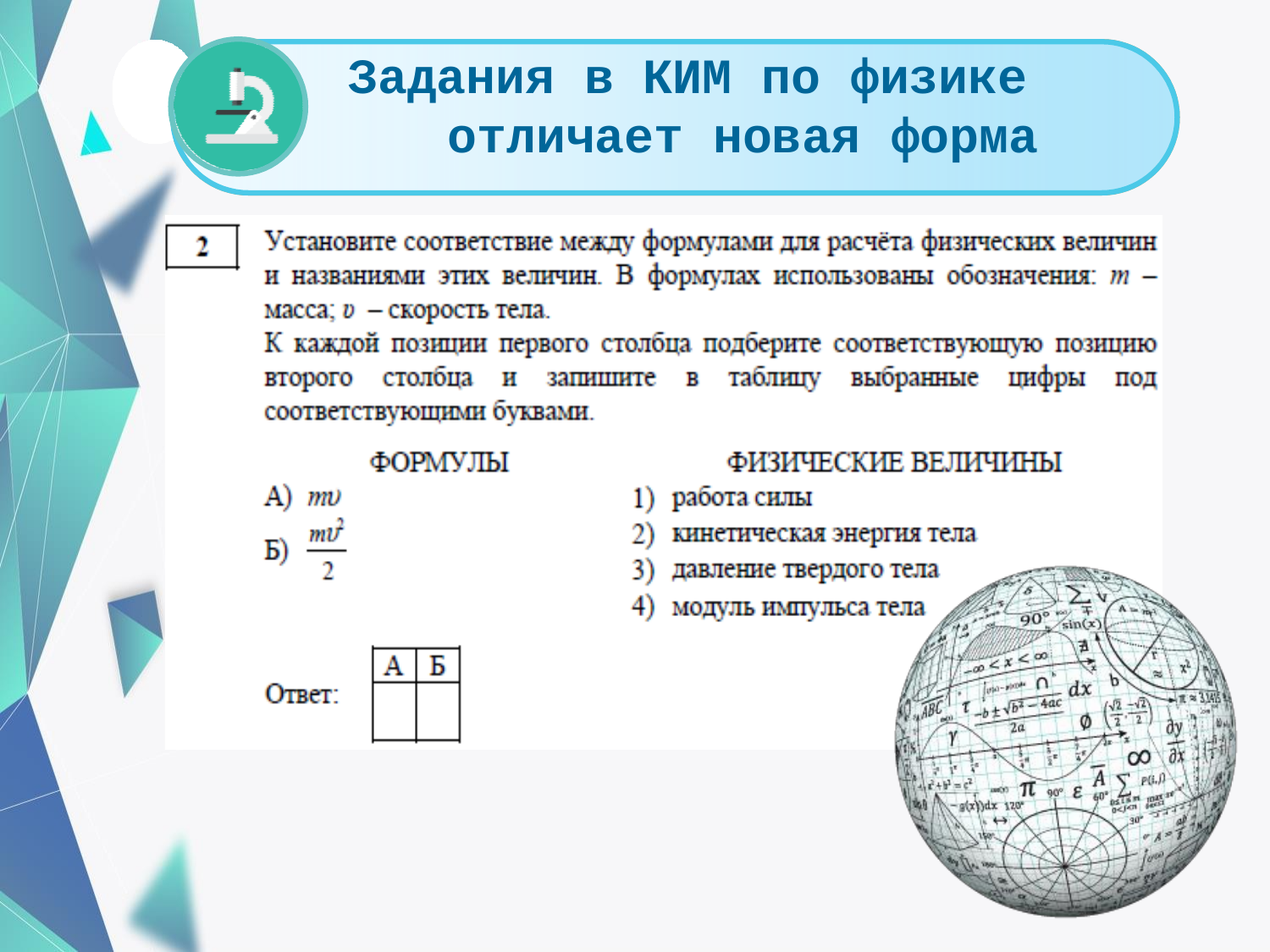

Задания в КИМ по физике  отличает новая форма